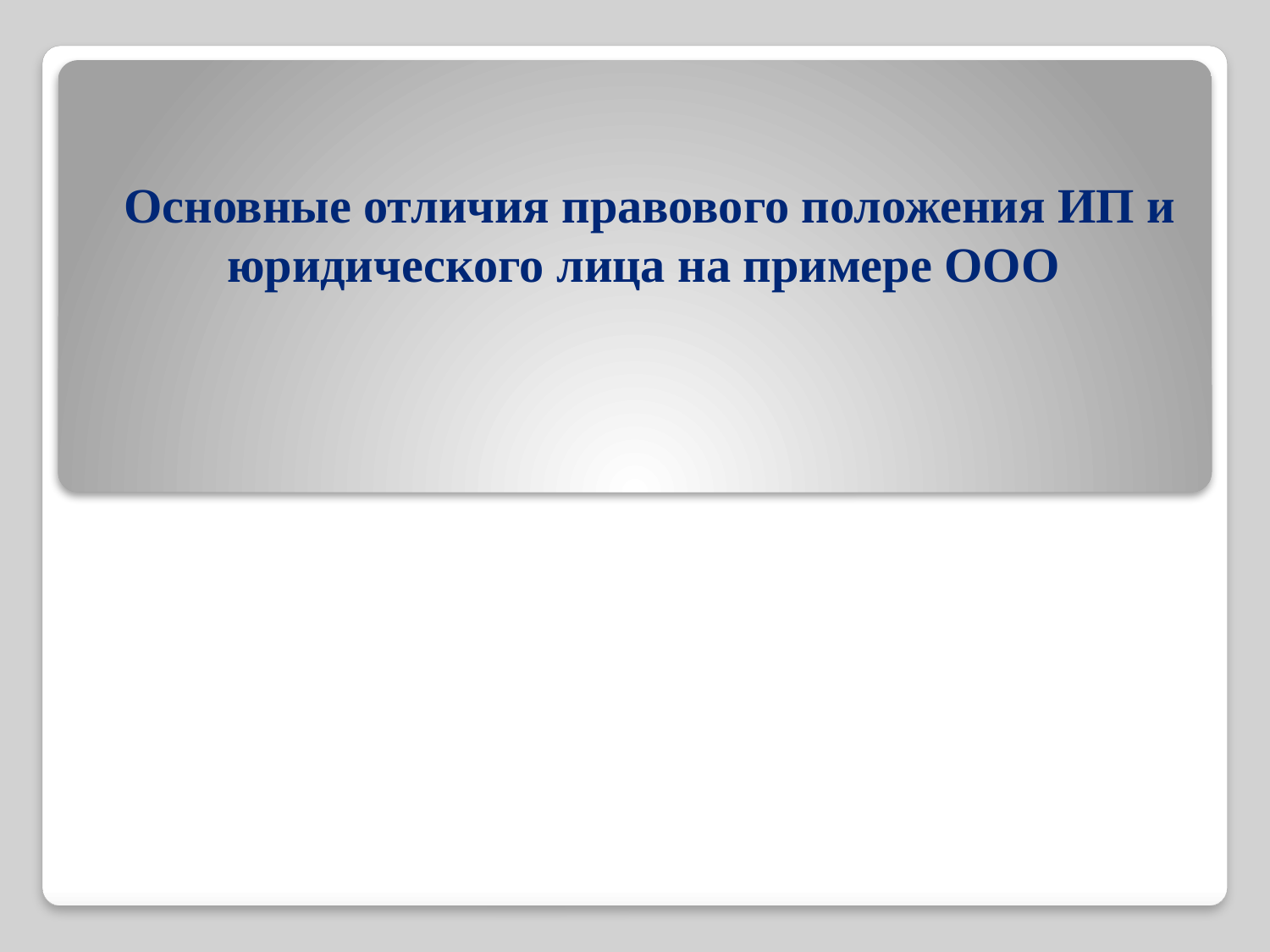

# Основные отличия правового положения ИП и юридического лица на примере ООО